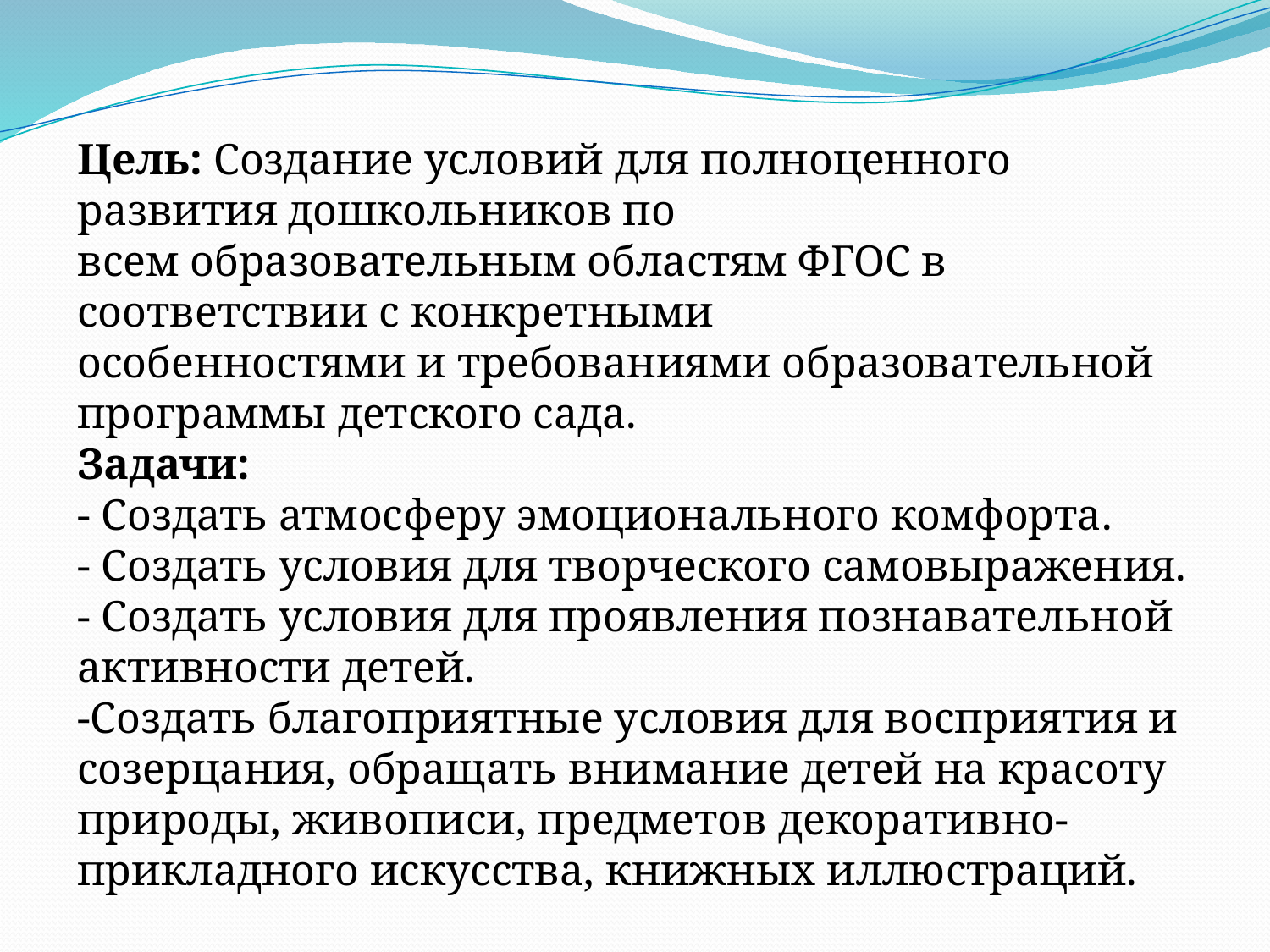

Цель: Создание условий для полноценного развития дошкольников по
всем образовательным областям ФГОС в соответствии с конкретными
особенностями и требованиями образовательной программы детского сада.
Задачи:
- Создать атмосферу эмоционального комфорта.
- Создать условия для творческого самовыражения.
- Создать условия для проявления познавательной активности детей.
-Создать благоприятные условия для восприятия и созерцания, обращать внимание детей на красоту природы, живописи, предметов декоративно-прикладного искусства, книжных иллюстраций.